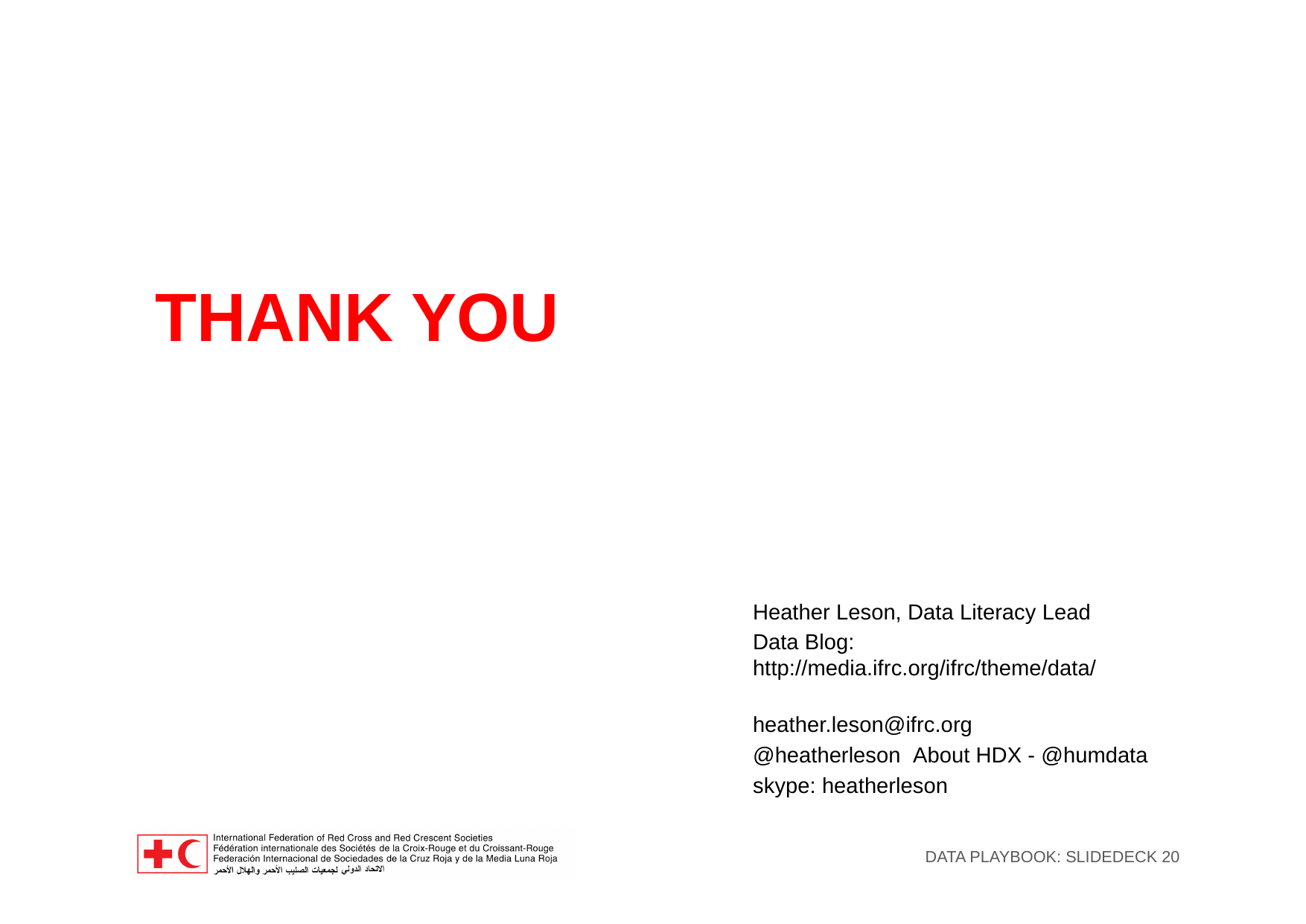

Heather Leson, Data Literacy Lead
Data Blog: http://media.ifrc.org/ifrc/theme/data/
heather.leson@ifrc.org
@heatherleson  About HDX - @humdata
skype: heatherleson